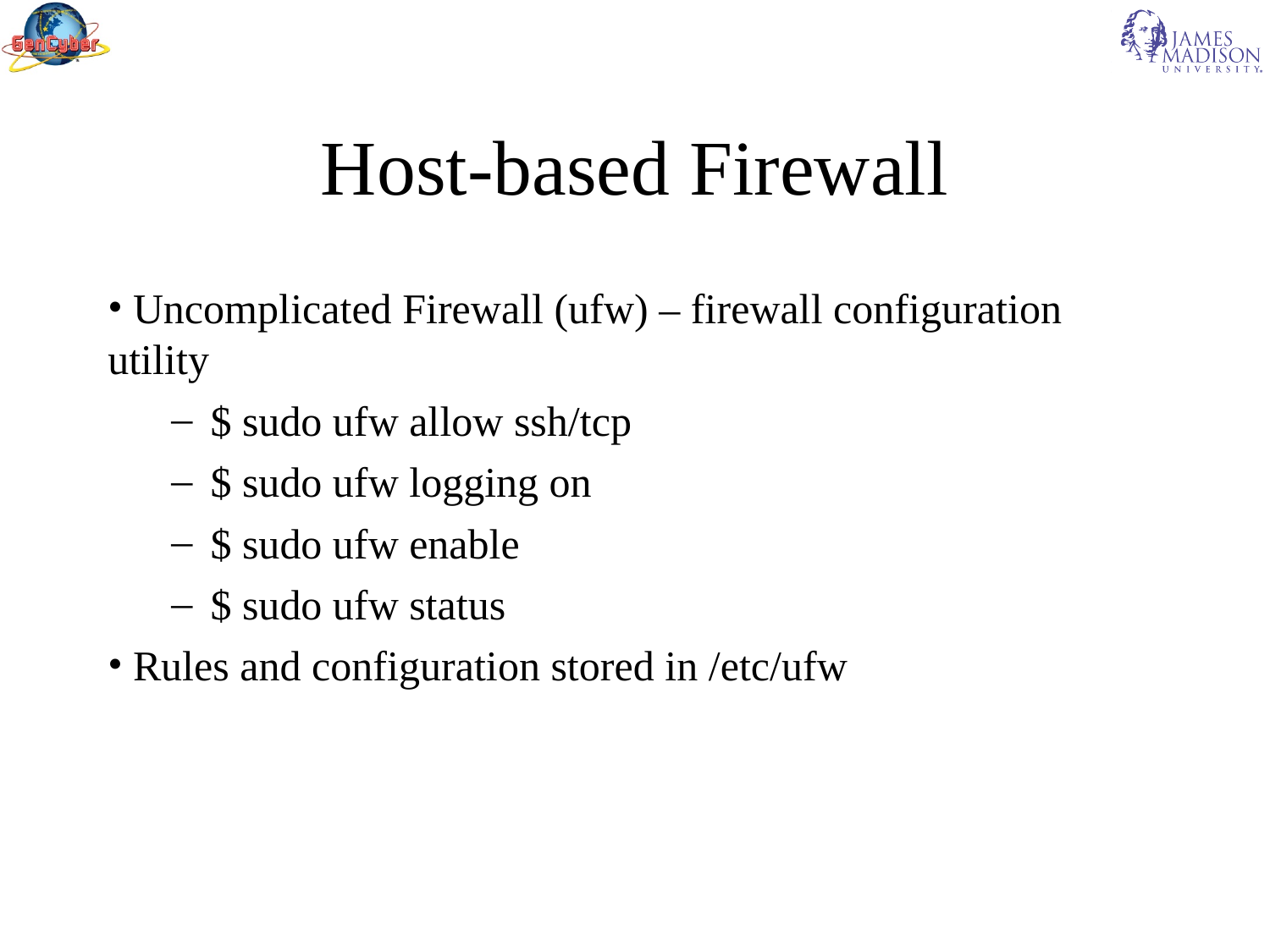

Host-based Firewall
 Uncomplicated Firewall (ufw) – firewall configuration utility
$ sudo ufw allow ssh/tcp
$ sudo ufw logging on
$ sudo ufw enable
$ sudo ufw status
 Rules and configuration stored in /etc/ufw